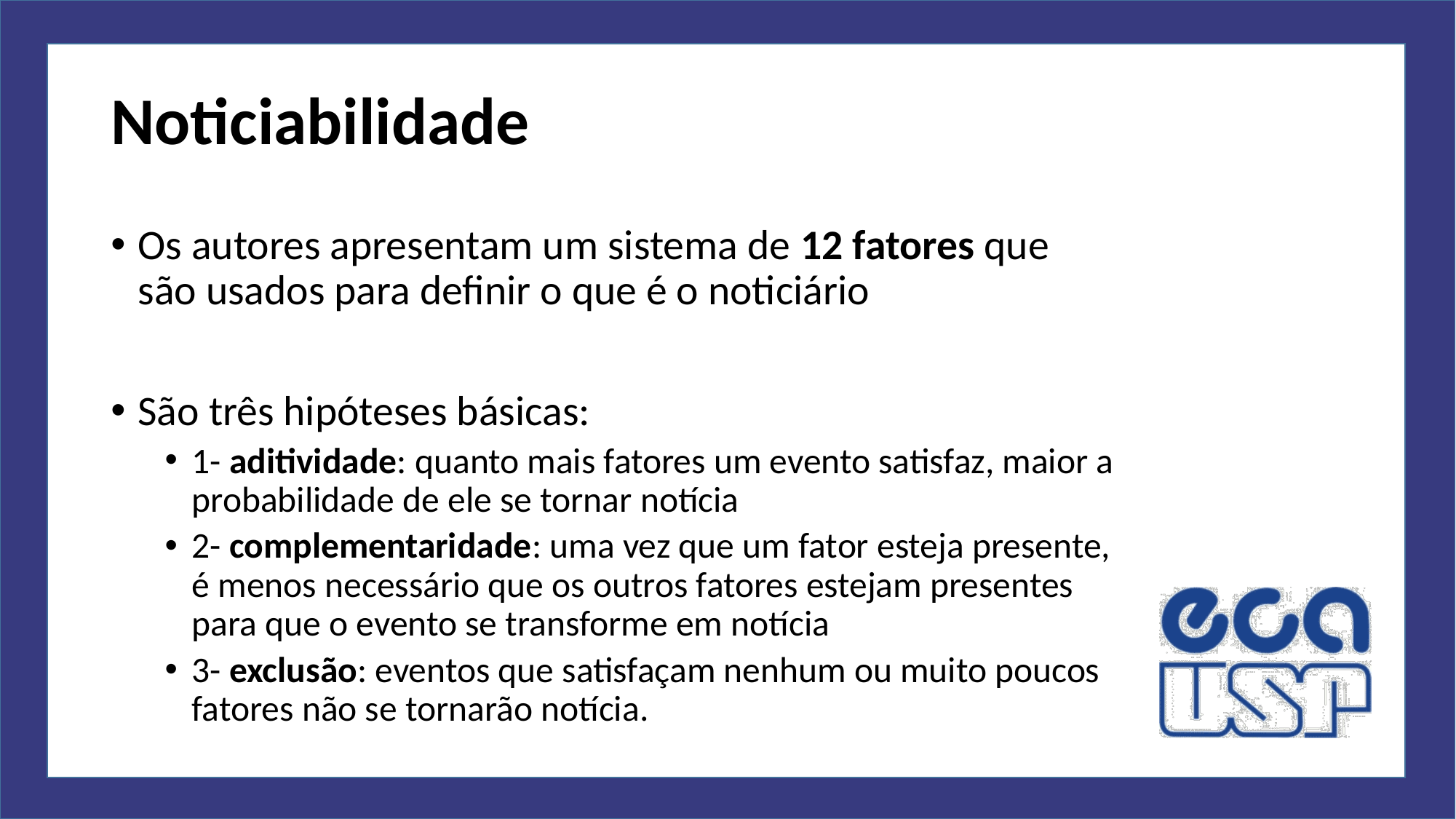

# Noticiabilidade
Os autores apresentam um sistema de 12 fatores que são usados para definir o que é o noticiário

São três hipóteses básicas:
1- aditividade: quanto mais fatores um evento satisfaz, maior a probabilidade de ele se tornar notícia
2- complementaridade: uma vez que um fator esteja presente, é menos necessário que os outros fatores estejam presentes para que o evento se transforme em notícia
3- exclusão: eventos que satisfaçam nenhum ou muito poucos fatores não se tornarão notícia.